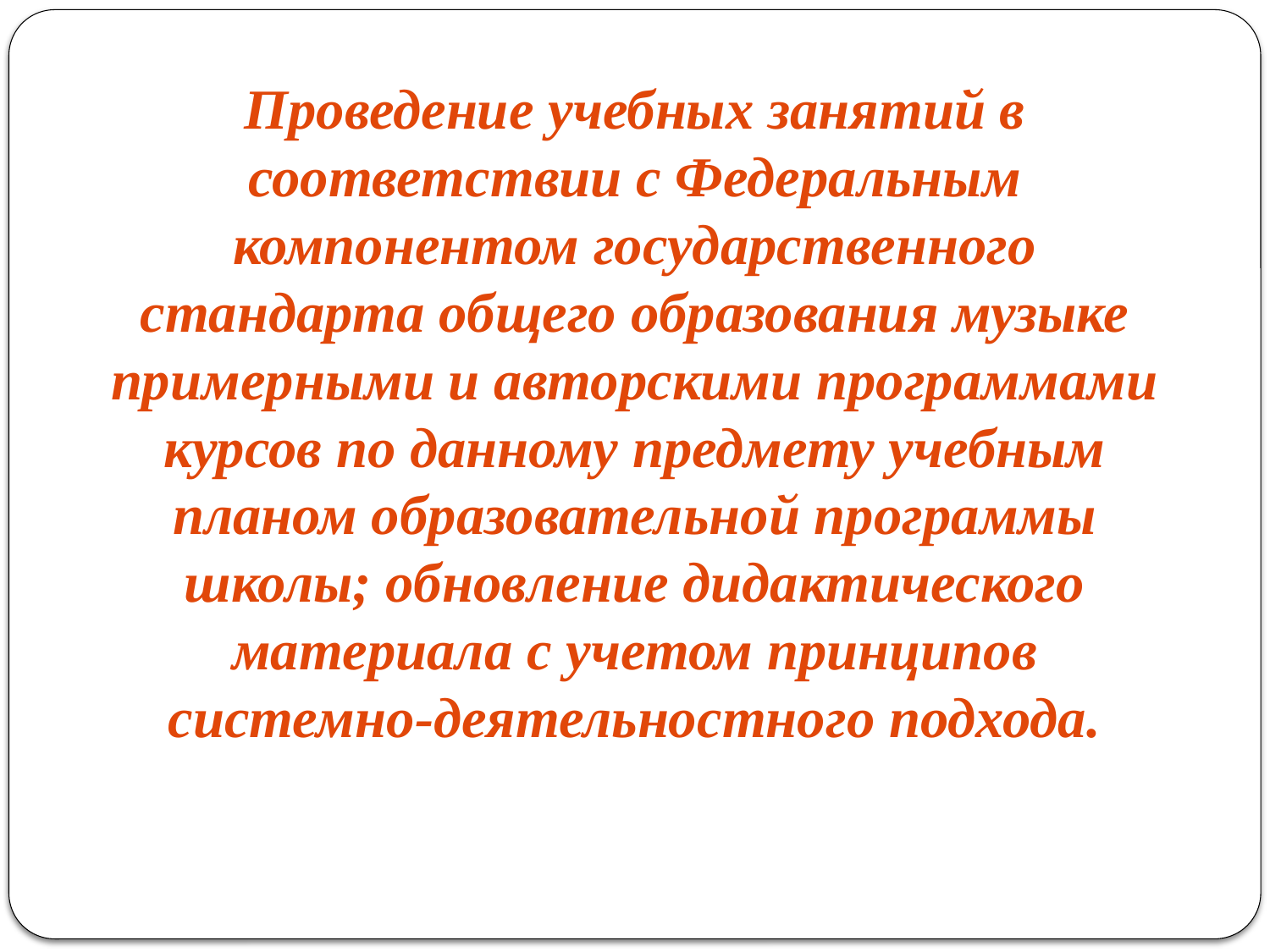

Проведение учебных занятий в соответствии с Федеральным компонентом государственного стандарта общего образования музыке примерными и авторскими программами курсов по данному предмету учебным планом образовательной программы школы; обновление дидактического материала с учетом принципов системно-деятельностного подхода.